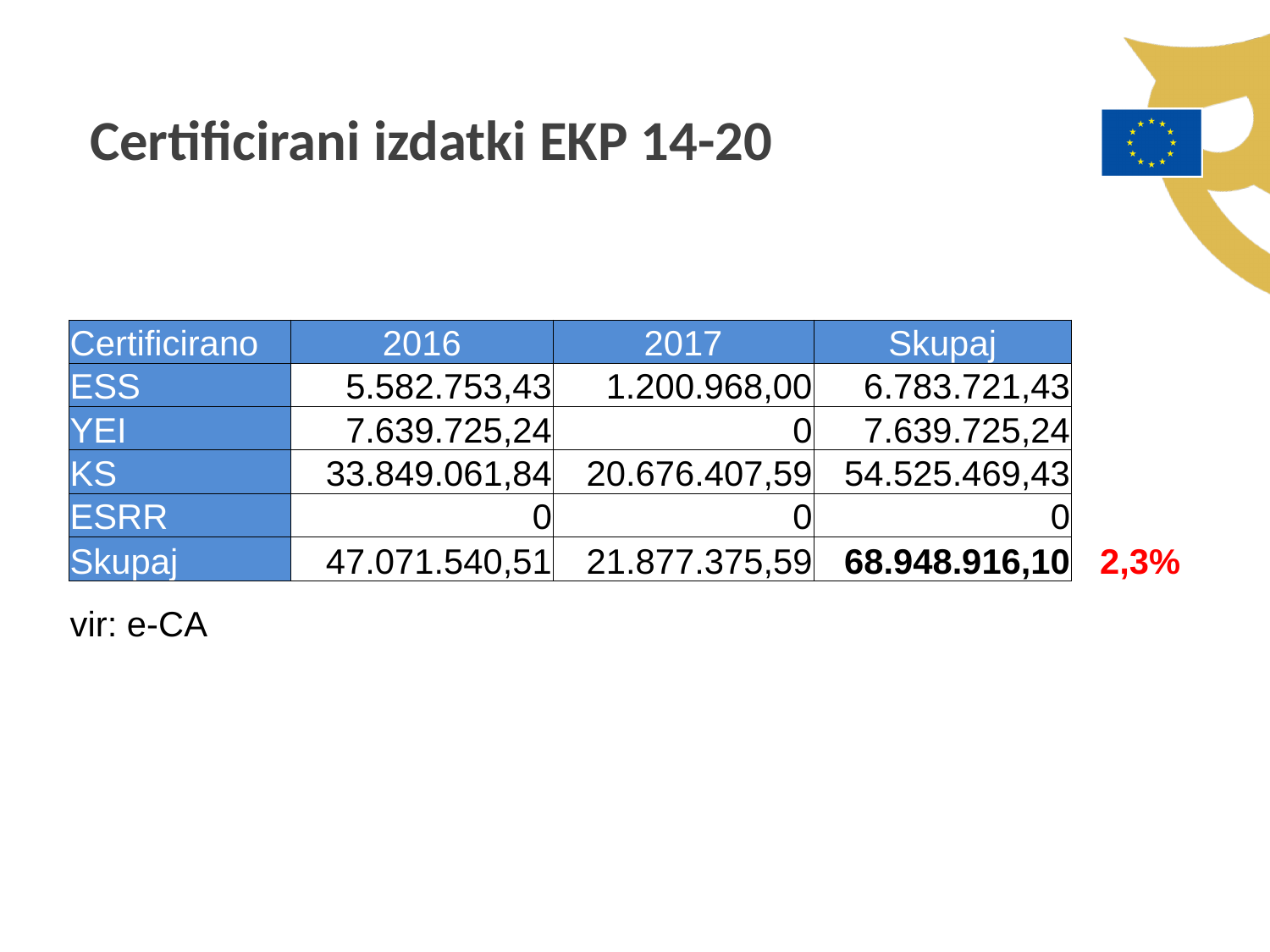

Certificirani izdatki EKP 14-20

|  |  |  |  |  |
| --- | --- | --- | --- | --- |
| Certificirano | 2016 | 2017 | Skupaj |  |
| ESS | 5.582.753,43 | 1.200.968,00 | 6.783.721,43 |  |
| YEI | 7.639.725,24 | 0 | 7.639.725,24 |  |
| KS | 33.849.061,84 | 20.676.407,59 | 54.525.469,43 |  |
| ESRR | 0 | 0 | 0 |  |
| Skupaj | 47.071.540,51 | 21.877.375,59 | 68.948.916,10 | 2,3% |
|  |  |  |  |  |
| vir: e-CA |  |  |  |  |